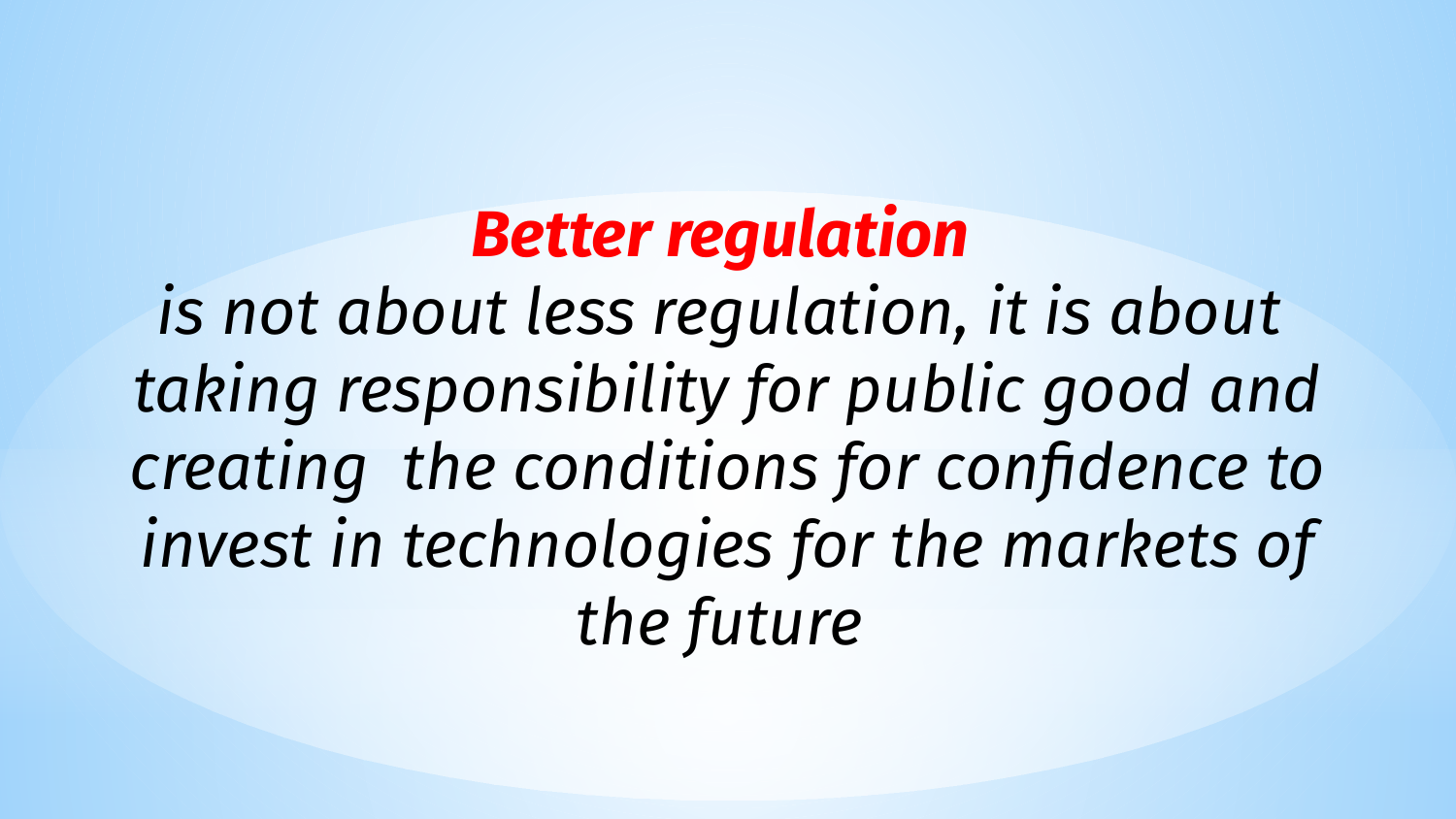

Better regulation
is not about less regulation, it is about  taking responsibility for public good and creating  the conditions for confidence to invest in technologies for the markets of the future